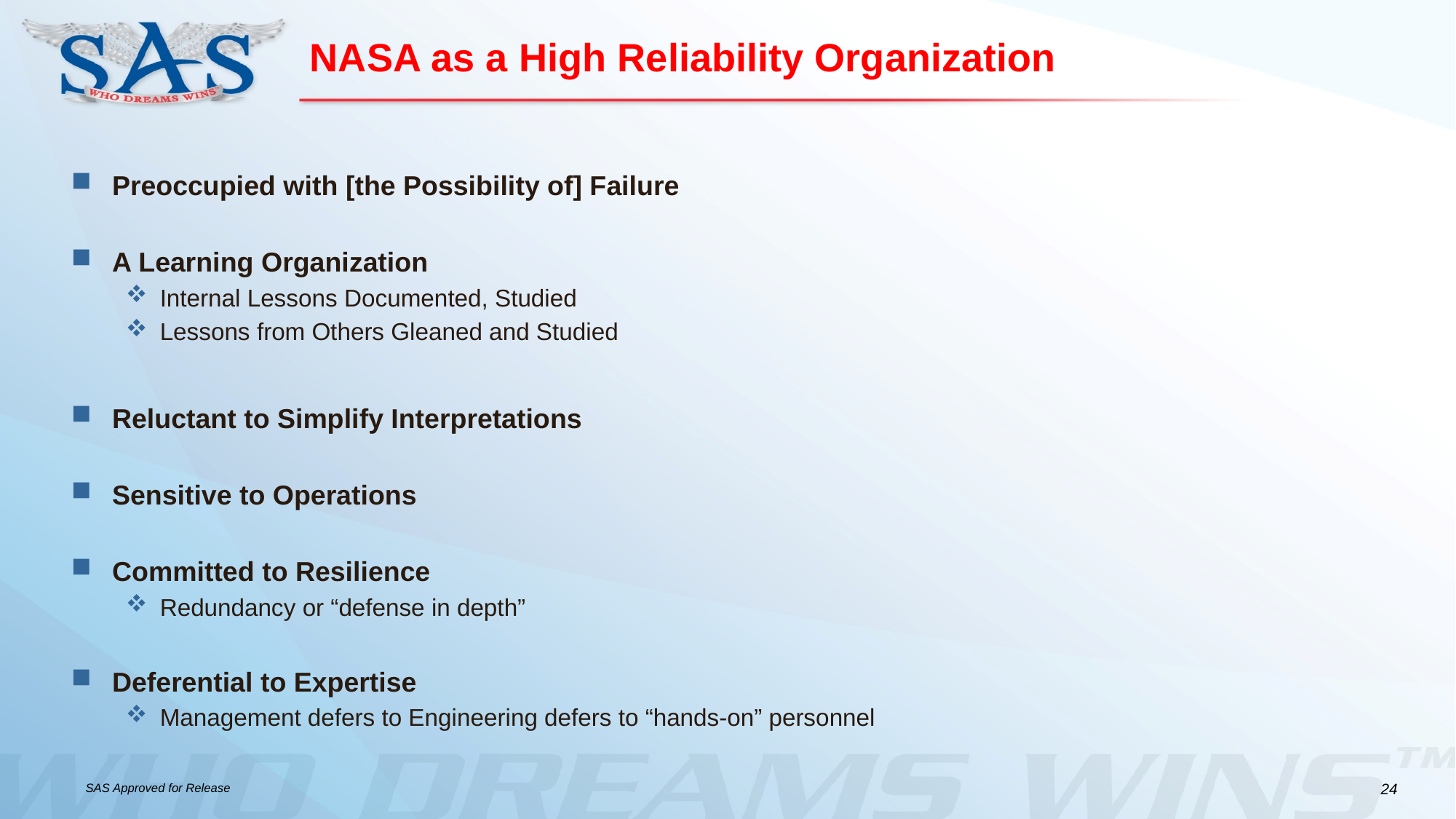

# NASA as a High Reliability Organization
Preoccupied with [the Possibility of] Failure

A Learning Organization
Internal Lessons Documented, Studied
Lessons from Others Gleaned and Studied

Reluctant to Simplify Interpretations

Sensitive to Operations

Committed to Resilience
Redundancy or “defense in depth”

Deferential to Expertise
Management defers to Engineering defers to “hands-on” personnel

24